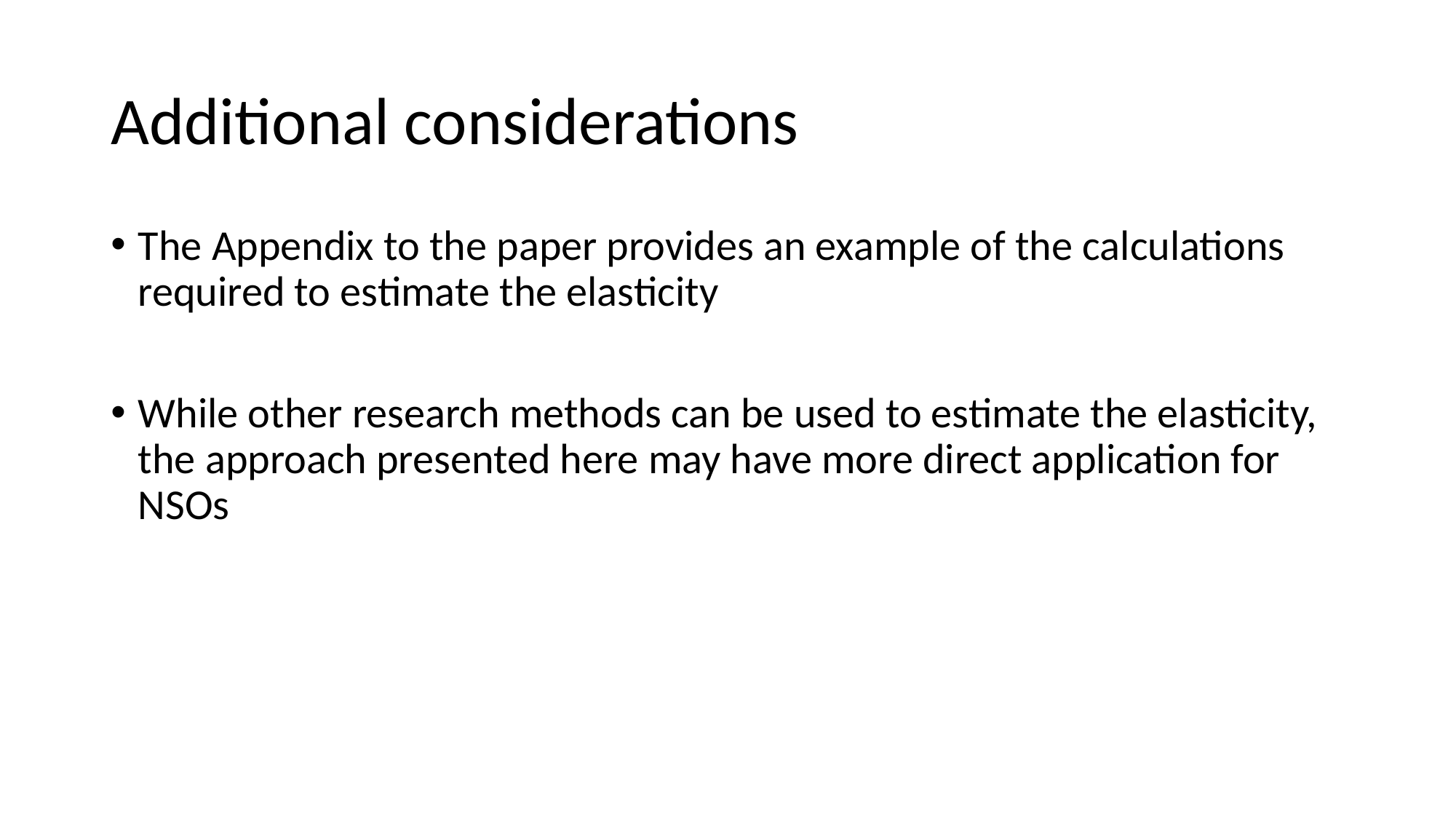

# Additional considerations
The Appendix to the paper provides an example of the calculations required to estimate the elasticity

While other research methods can be used to estimate the elasticity, the approach presented here may have more direct application for NSOs